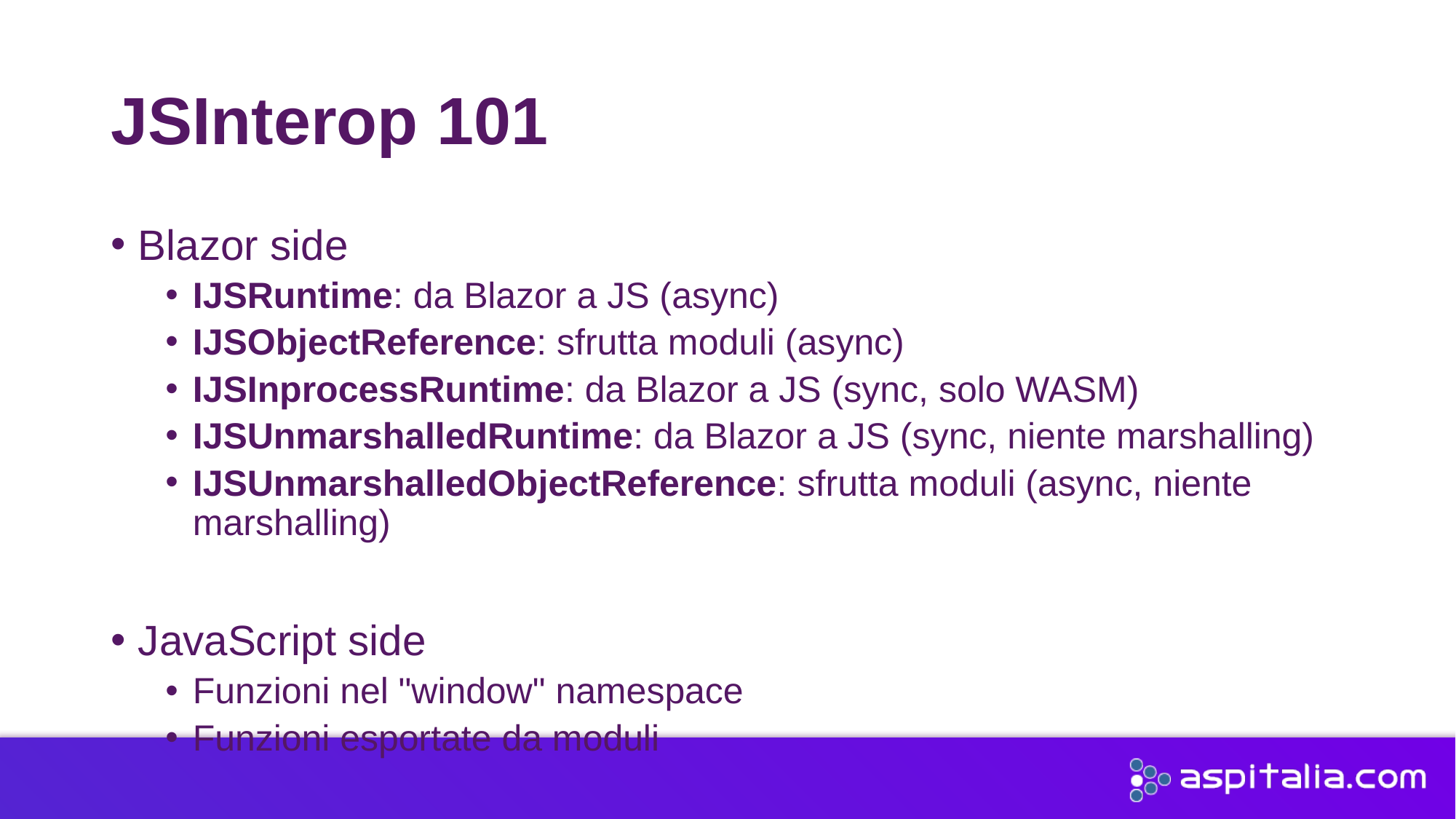

# JSInterop 101
Blazor side
IJSRuntime: da Blazor a JS (async)
IJSObjectReference: sfrutta moduli (async)
IJSInprocessRuntime: da Blazor a JS (sync, solo WASM)
IJSUnmarshalledRuntime: da Blazor a JS (sync, niente marshalling)
IJSUnmarshalledObjectReference: sfrutta moduli (async, niente marshalling)

JavaScript side
Funzioni nel "window" namespace
Funzioni esportate da moduli